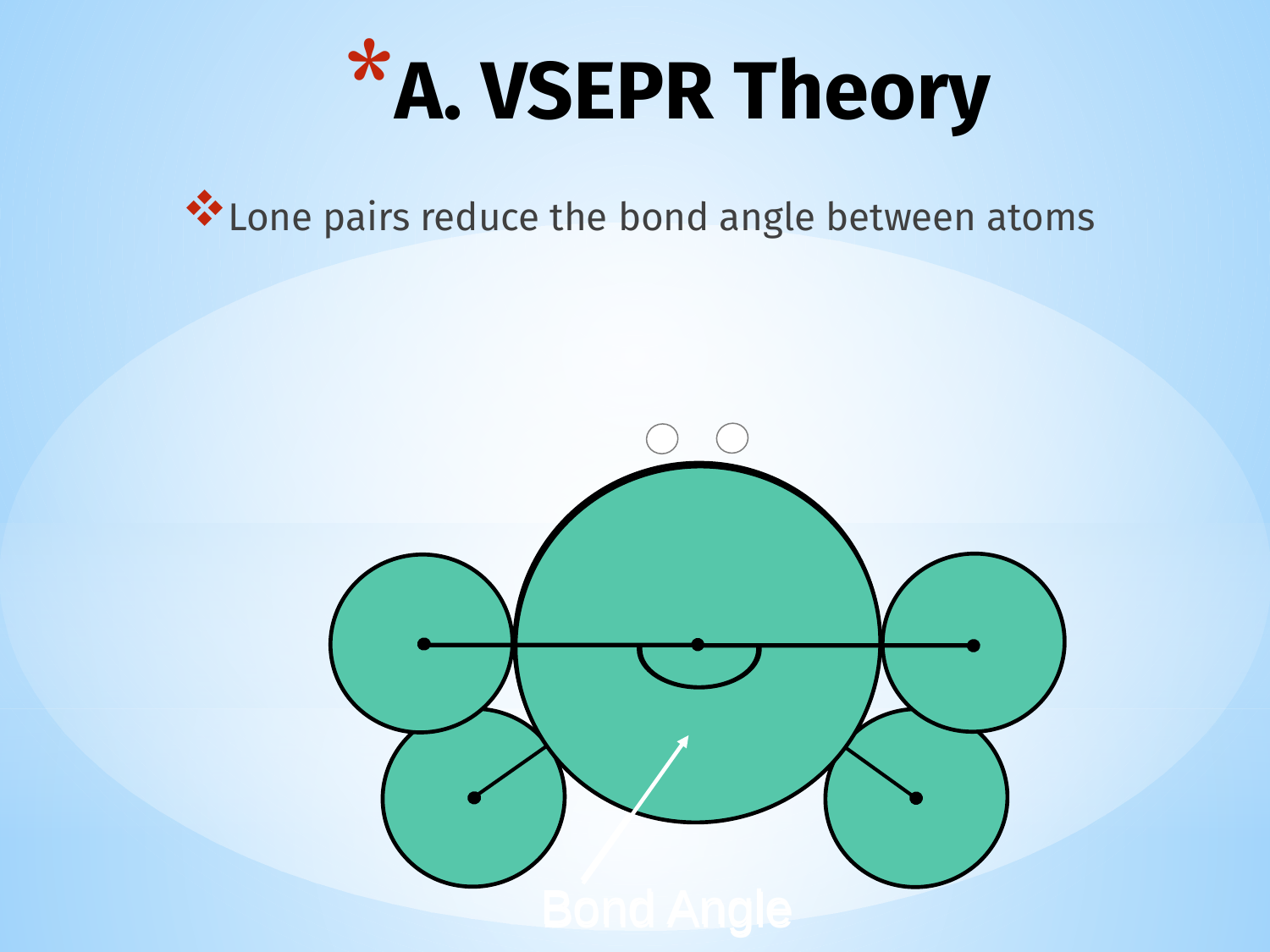

# A. VSEPR Theory
Lone pairs reduce the bond angle between atoms

Bond Angle

Bond Angle